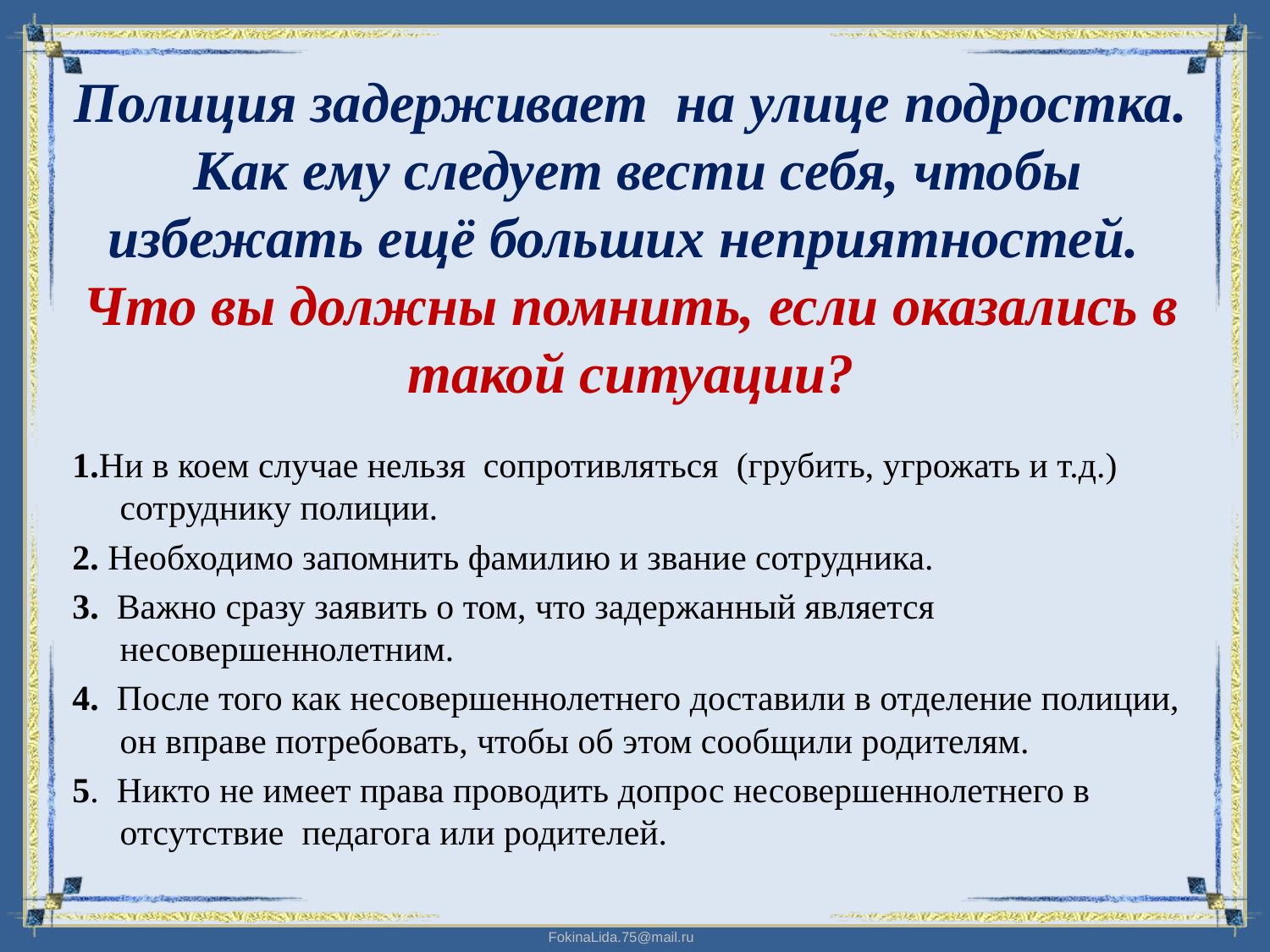

# Полиция задерживает  на улице подростка.  Как ему следует вести себя, чтобы избежать ещё больших неприятностей. Что вы должны помнить, если оказались в такой ситуации?
1.Ни в коем случае нельзя  сопротивляться  (грубить, угрожать и т.д.) сотруднику полиции.
2. Необходимо запомнить фамилию и звание сотрудника.
3.  Важно сразу заявить о том, что задержанный является несовершеннолетним.
4.  После того как несовершеннолетнего доставили в отделение полиции, он вправе потребовать, чтобы об этом сообщили родителям.
5.  Никто не имеет права проводить допрос несовершеннолетнего в отсутствие  педагога или родителей.